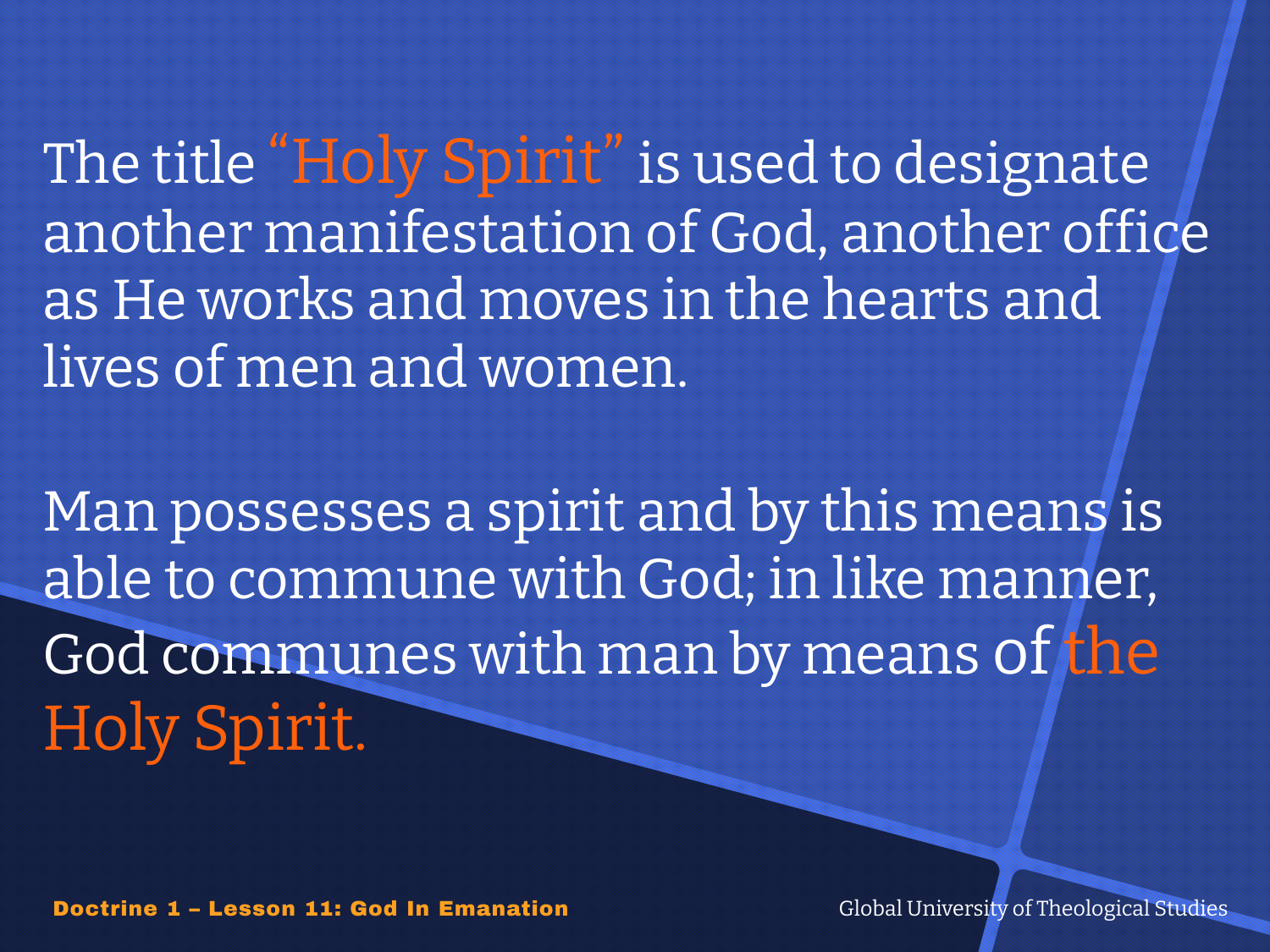

The title “Holy Spirit” is used to designate another manifestation of God, another office as He works and moves in the hearts and lives of men and women.

Man possesses a spirit and by this means is able to commune with God; in like manner, God communes with man by means of the Holy Spirit.
Doctrine 1 – Lesson 11: God In Emanation                                  Global University of Theological Studies